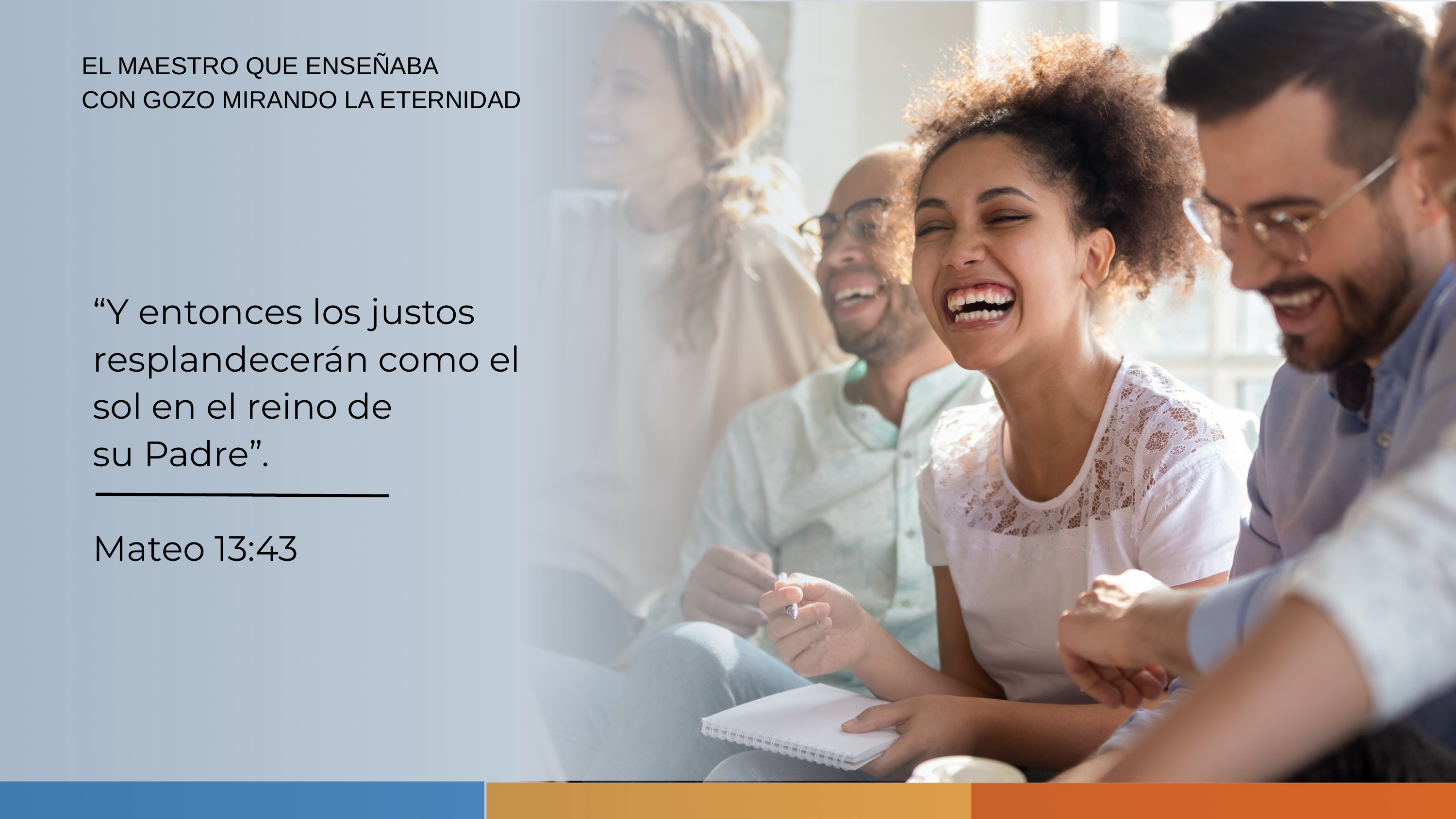

EL MAESTRO QUE ENSEÑABA
CON GOZO MIRANDO LA ETERNIDAD
“Y entonces los justos resplandecerán como el sol en el reino de
su Padre”.

Mateo 13:43